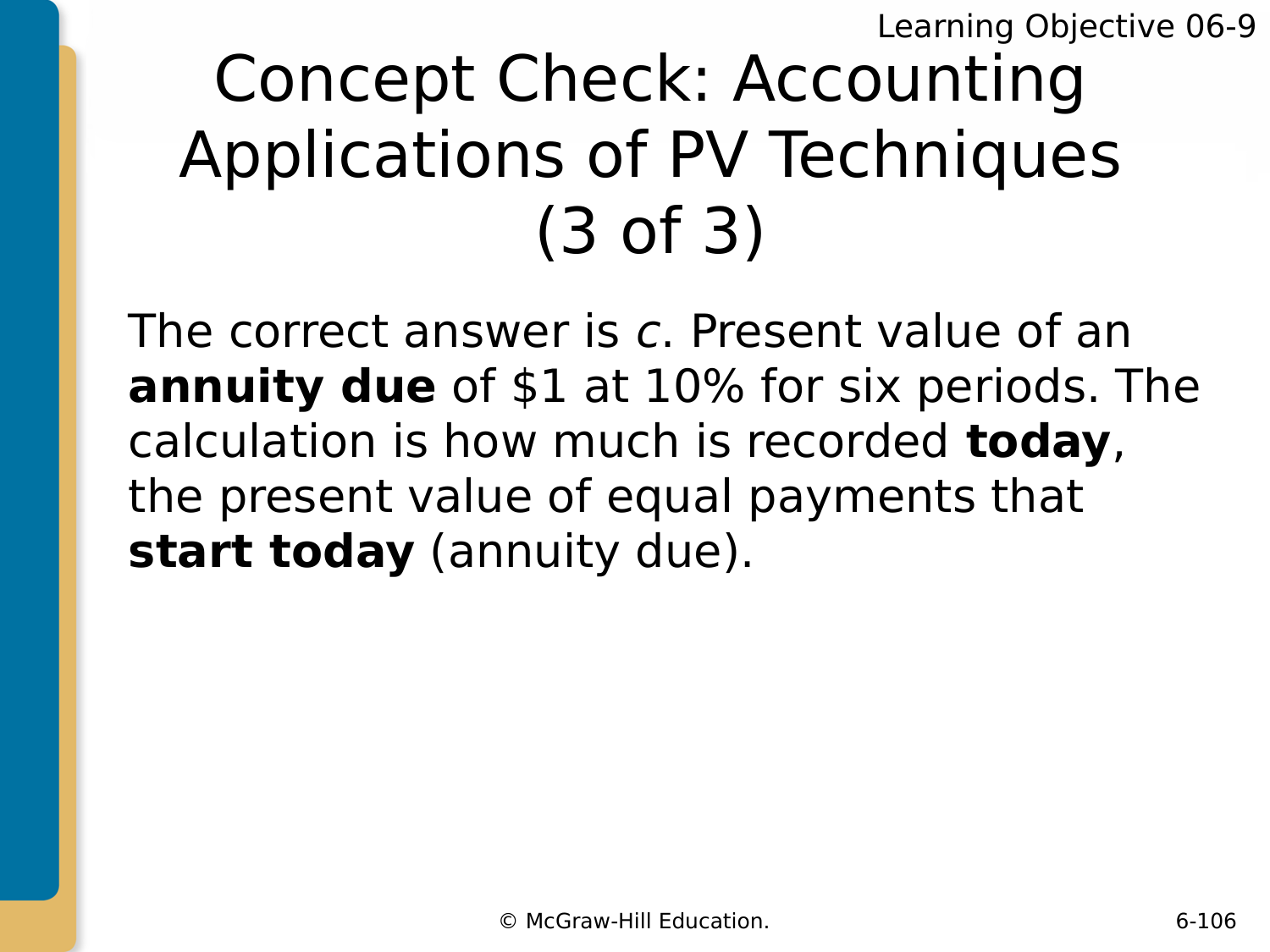

Learning Objective 06-9
# Concept Check: Accounting Applications of PV Techniques (3 of 3)
The correct answer is c. Present value of an annuity due of $1 at 10% for six periods. The calculation is how much is recorded today, the present value of equal payments that start today (annuity due).